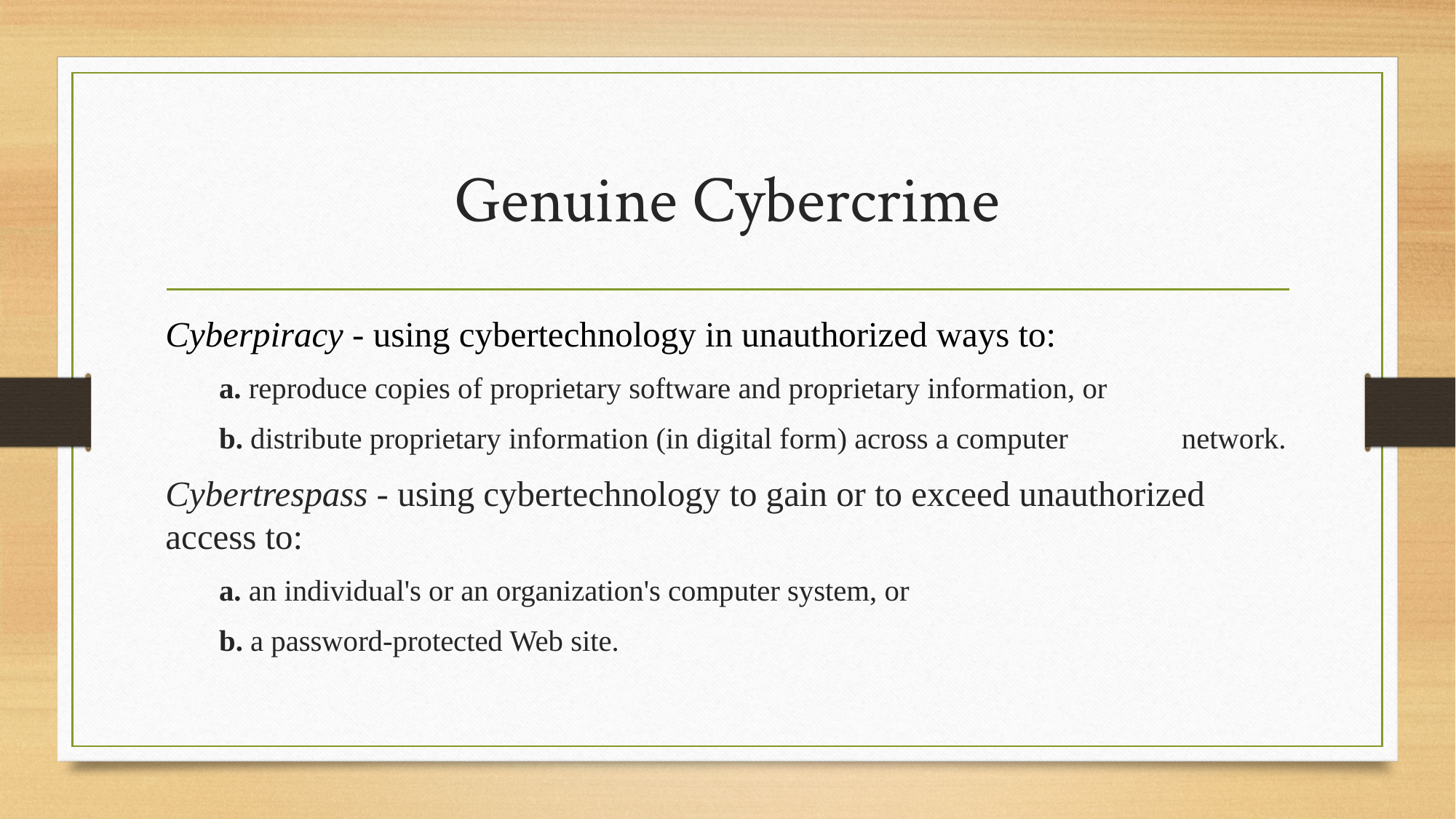

# Genuine Cybercrime
Cyberpiracy - using cybertechnology in unauthorized ways to:
a. reproduce copies of proprietary software and proprietary information, or
b. distribute proprietary information (in digital form) across a computer 		network.
Cybertrespass - using cybertechnology to gain or to exceed unauthorized access to:
a. an individual's or an organization's computer system, or
b. a password-protected Web site.